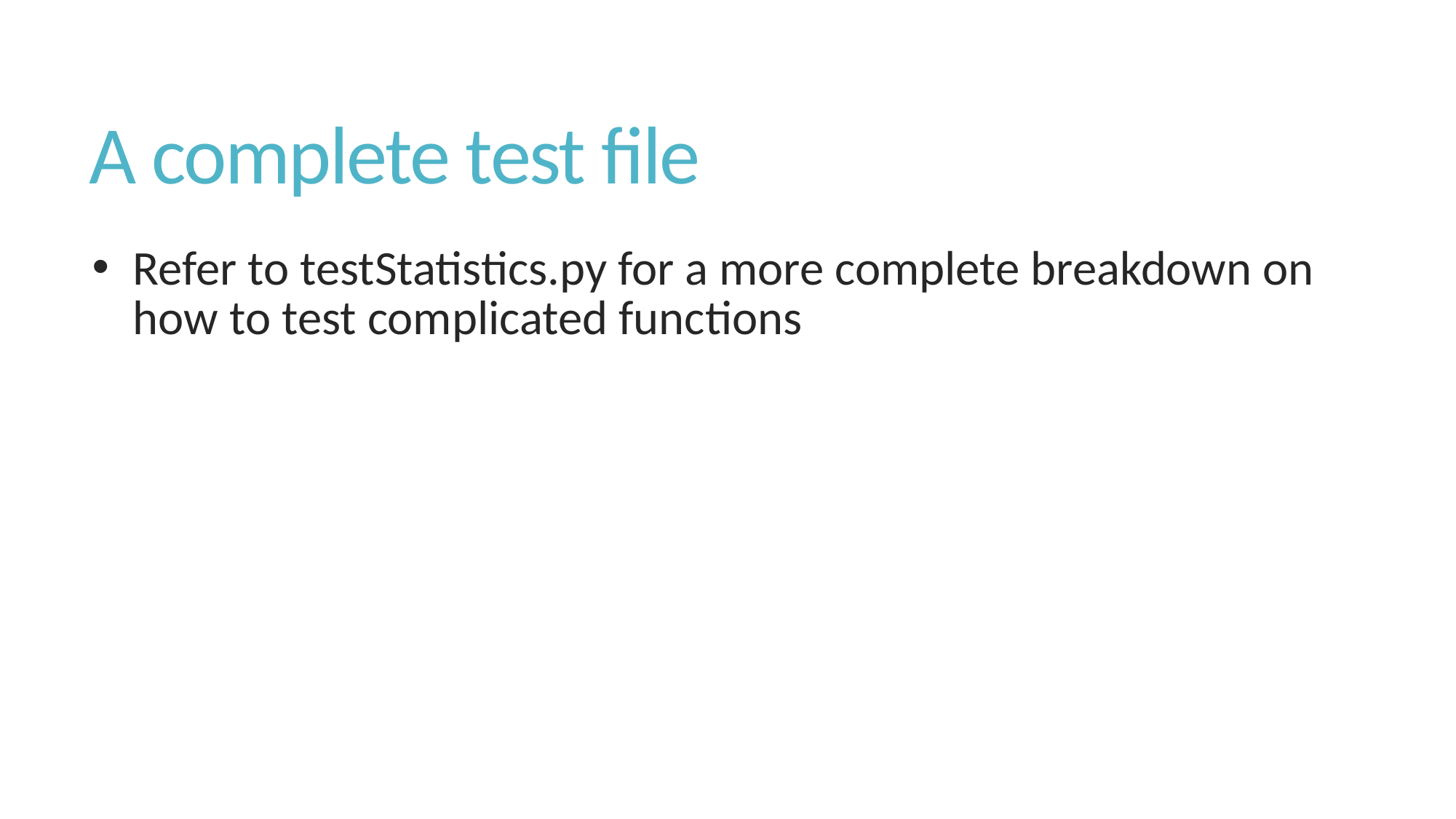

# A complete test file
Refer to testStatistics.py for a more complete breakdown on how to test complicated functions